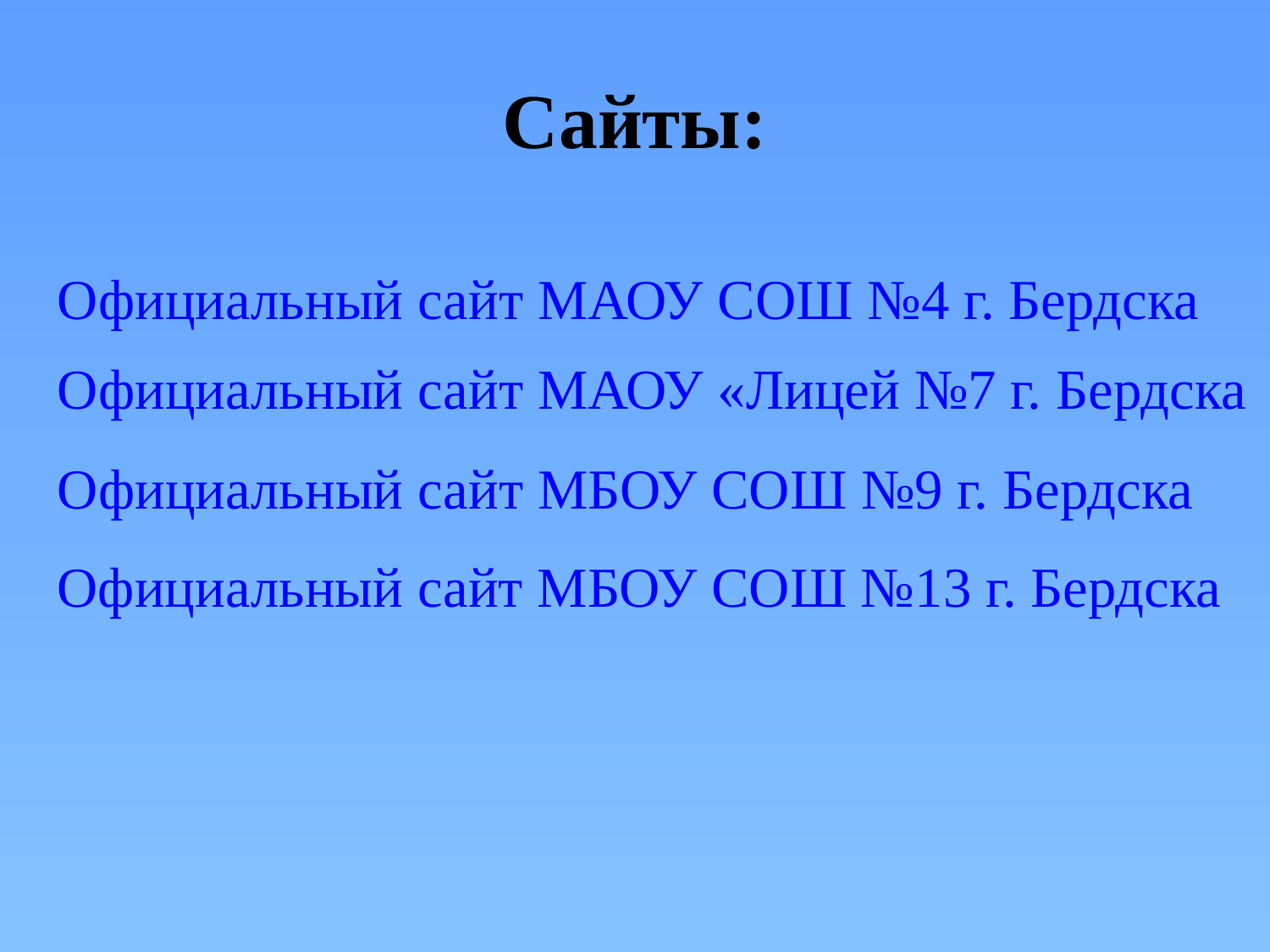

# Сайты:
Официальный сайт МАОУ СОШ №4 г. Бердска
Официальный сайт МАОУ «Лицей №7 г. Бердска
Официальный сайт МБОУ СОШ №9 г. Бердска
Официальный сайт МБОУ СОШ №13 г. Бердска